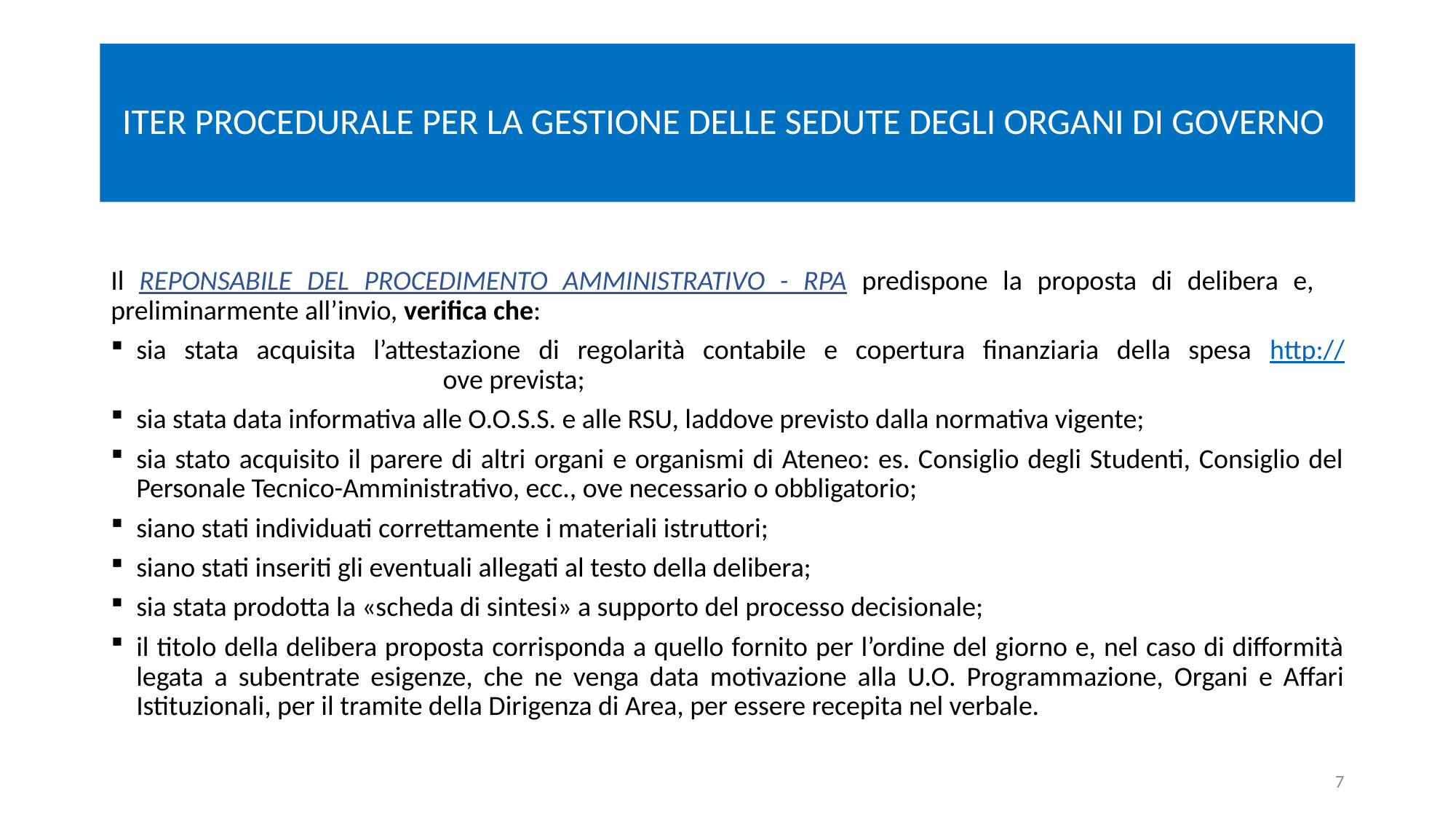

# ITER PROCEDURALE PER LA GESTIONE DELLE SEDUTE DEGLI ORGANI DI GOVERNO

Il REPONSABILE DEL PROCEDIMENTO AMMINISTRATIVO - RPA predispone la proposta di delibera e,   preliminarmente all’invio, verifica che:
sia stata acquisita l’attestazione di regolarità contabile e copertura finanziaria della spesa http://www.unipr.it/node/16481),ove prevista;
sia stata data informativa alle O.O.S.S. e alle RSU, laddove previsto dalla normativa vigente;
sia stato acquisito il parere di altri organi e organismi di Ateneo: es. Consiglio degli Studenti, Consiglio del Personale Tecnico-Amministrativo, ecc., ove necessario o obbligatorio;
siano stati individuati correttamente i materiali istruttori;
siano stati inseriti gli eventuali allegati al testo della delibera;
sia stata prodotta la «scheda di sintesi» a supporto del processo decisionale;
il titolo della delibera proposta corrisponda a quello fornito per l’ordine del giorno e, nel caso di difformità legata a subentrate esigenze, che ne venga data motivazione alla U.O. Programmazione, Organi e Affari Istituzionali, per il tramite della Dirigenza di Area, per essere recepita nel verbale.

7